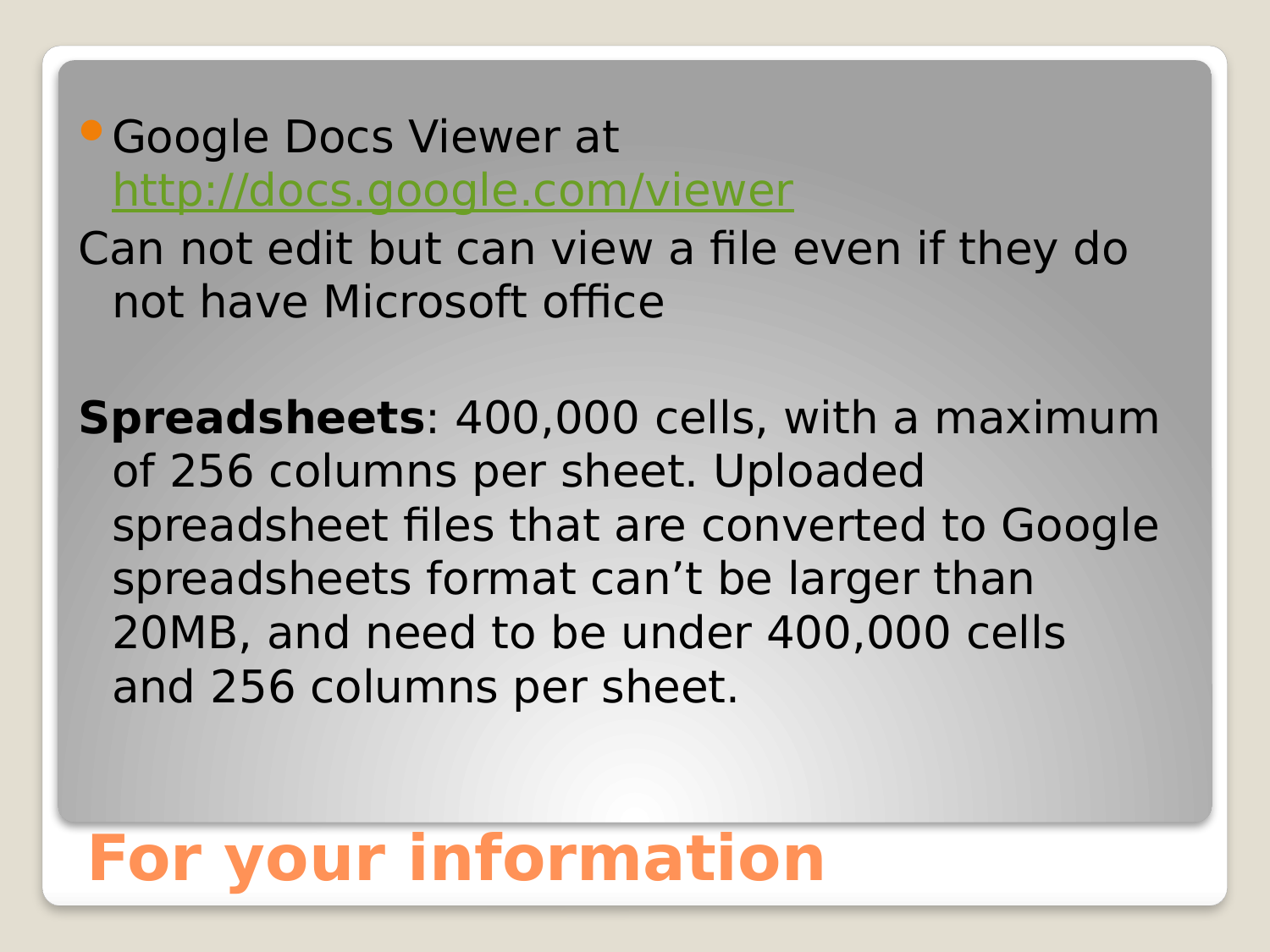

Google Docs Viewer at http://docs.google.com/viewer
Can not edit but can view a file even if they do not have Microsoft office

Spreadsheets: 400,000 cells, with a maximum of 256 columns per sheet. Uploaded spreadsheet files that are converted to Google spreadsheets format can’t be larger than 20MB, and need to be under 400,000 cells and 256 columns per sheet.
# For your information